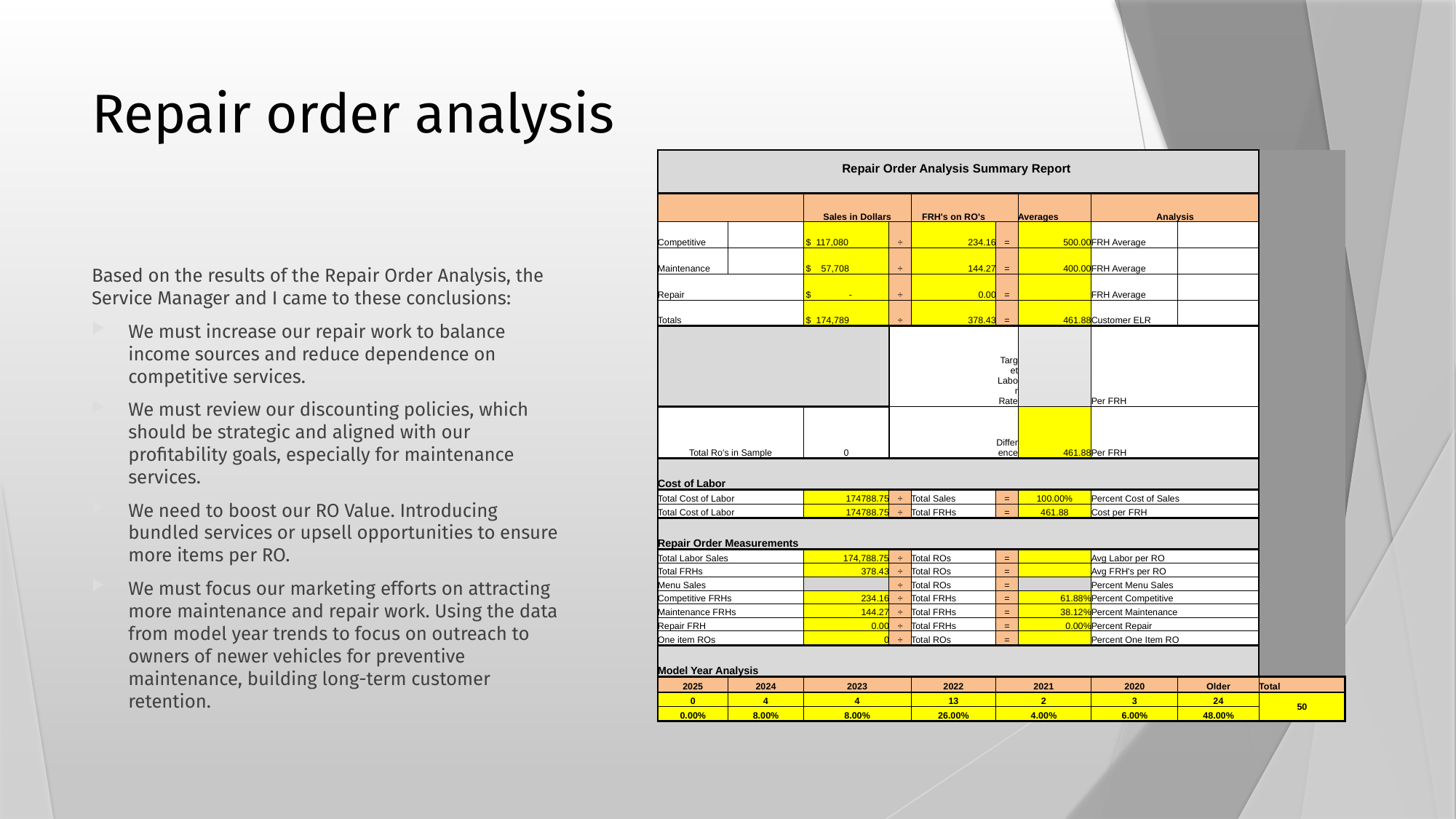

# Repair order analysis
| Repair Order Analysis Summary Report |  |  |  |  |  |  |  |  |  |
| --- | --- | --- | --- | --- | --- | --- | --- | --- | --- |
|  |  |  |  |  |  |  |  |  |  |
|  |  | Sales in Dollars |  | FRH's on RO's |  |  |  |  |  |
|  |  |  |  |  |  | Averages | Analysis |  |  |
| Competitive |  | $ 117,080 | ÷ | 234.16 | = | 500.00 | FRH Average |  |  |
| Maintenance |  | $ 57,708 | ÷ | 144.27 | = | 400.00 | FRH Average |  |  |
| Repair |  | $ - | ÷ | 0.00 | = |  | FRH Average |  |  |
| Totals |  | $ 174,789 | ÷ | 378.43 | = | 461.88 | Customer ELR |  |  |
|  |  |  |  |  | Target Labor Rate |  | Per FRH |  |  |
| Total Ro's in Sample |  | 0 |  |  | Difference | 461.88 | Per FRH |  |  |
|  |  |  |  |  |  |  |  |  |  |
| Cost of Labor |  |  |  |  |  |  |  |  |  |
| Total Cost of Labor |  | 174788.75 | ÷ | Total Sales | = | 100.00% | Percent Cost of Sales |  |  |
| Total Cost of Labor |  | 174788.75 | ÷ | Total FRHs | = | 461.88 | Cost per FRH |  |  |
|  |  |  |  |  |  |  |  |  |  |
| Repair Order Measurements |  |  |  |  |  |  |  |  |  |
| Total Labor Sales |  | 174,788.75 | ÷ | Total ROs | = |  | Avg Labor per RO |  |  |
| Total FRHs |  | 378.43 | ÷ | Total ROs | = |  | Avg FRH's per RO |  |  |
| Menu Sales |  |  | ÷ | Total ROs | = |  | Percent Menu Sales |  |  |
| Competitive FRHs |  | 234.16 | ÷ | Total FRHs | = | 61.88% | Percent Competitive |  |  |
| Maintenance FRHs |  | 144.27 | ÷ | Total FRHs | = | 38.12% | Percent Maintenance |  |  |
| Repair FRH |  | 0.00 | ÷ | Total FRHs | = | 0.00% | Percent Repair |  |  |
| One item ROs |  | 0 | ÷ | Total ROs | = |  | Percent One Item RO |  |  |
|  |  |  |  |  |  |  |  |  |  |
| Model Year Analysis |  |  |  |  |  |  |  |  |  |
| 2025 | 2024 | 2023 |  | 2022 | 2021 |  | 2020 | Older | Total |
| 0 | 4 | 4 |  | 13 | 2 |  | 3 | 24 | 50 |
| 0.00% | 8.00% | 8.00% |  | 26.00% | 4.00% |  | 6.00% | 48.00% |  |
Based on the results of the Repair Order Analysis, the Service Manager and I came to these conclusions:
We must increase our repair work to balance income sources and reduce dependence on competitive services.
We must review our discounting policies, which should be strategic and aligned with our profitability goals, especially for maintenance services.
We need to boost our RO Value. Introducing bundled services or upsell opportunities to ensure more items per RO.
We must focus our marketing efforts on attracting more maintenance and repair work. Using the data from model year trends to focus on outreach to owners of newer vehicles for preventive maintenance, building long-term customer retention.